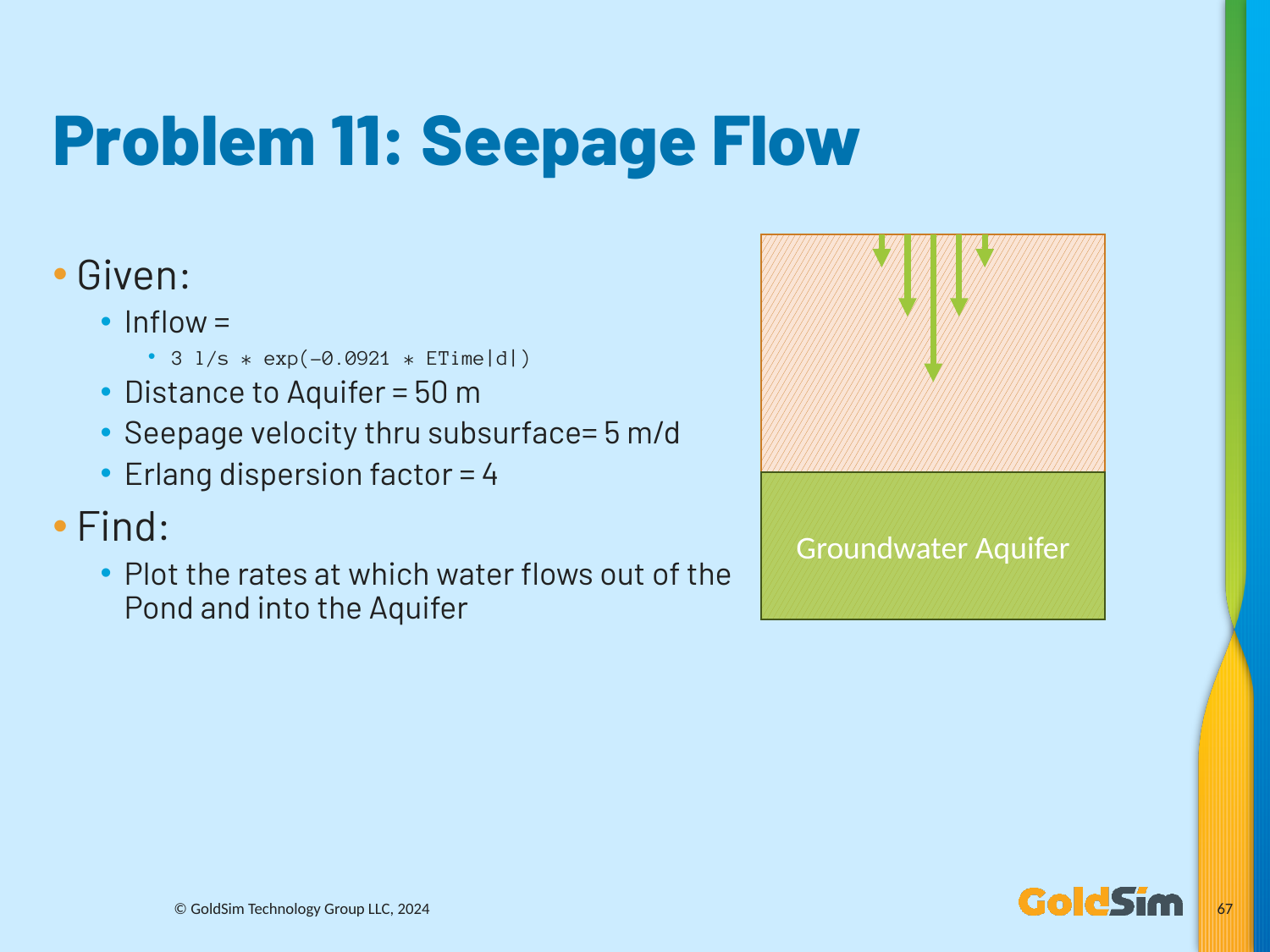

# Problem 11: Seepage Flow

Groundwater Aquifer
Given:
Inflow =
3 l/s * exp(-0.0921 * ETime|d|)
Distance to Aquifer = 50 m
Seepage velocity thru subsurface= 5 m/d
Erlang dispersion factor = 4
Find:
Plot the rates at which water flows out of the Pond and into the Aquifer
© GoldSim Technology Group LLC, 2024
67